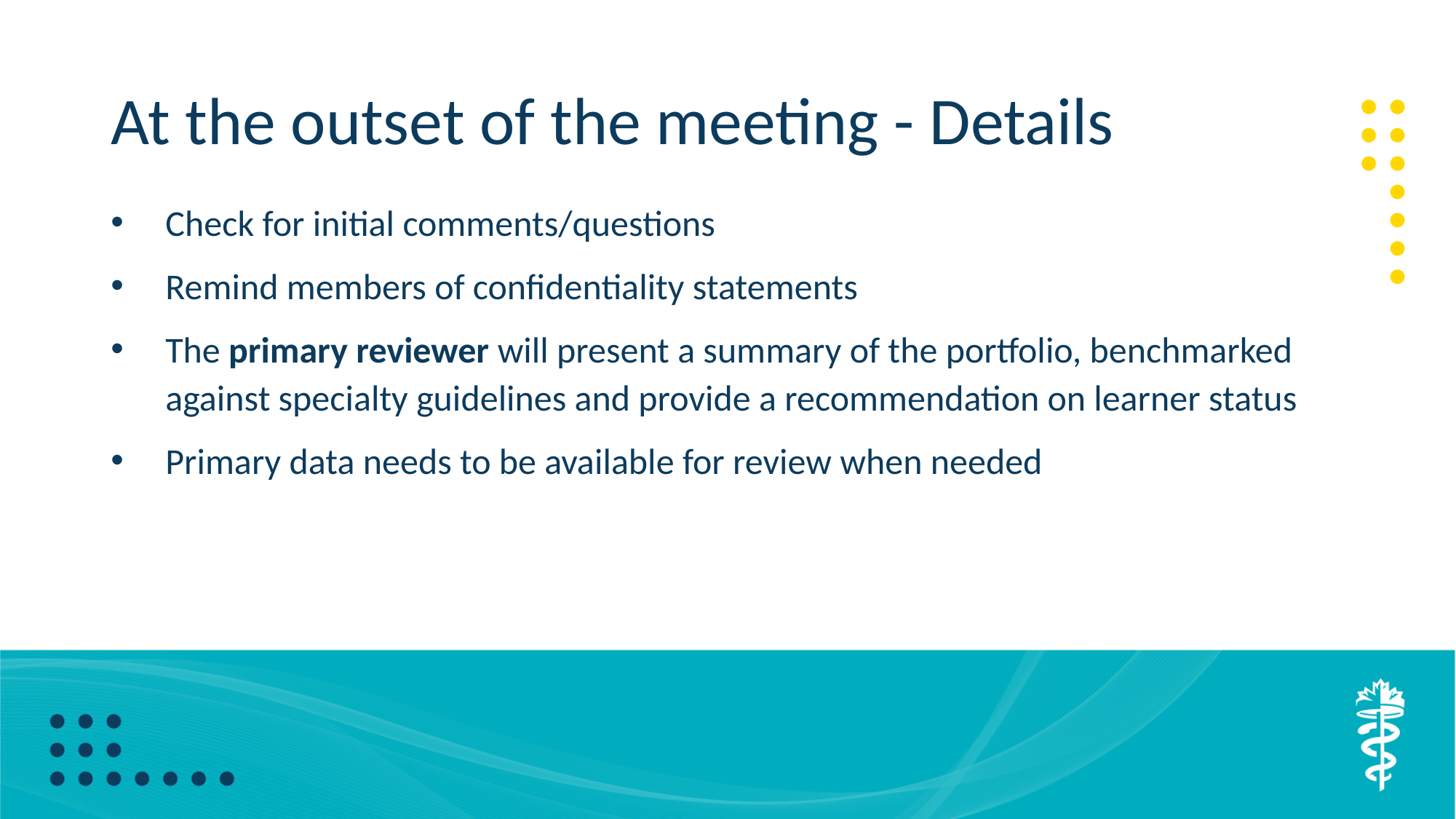

# At the outset of the meeting - Details
Check for initial comments/questions
Remind members of confidentiality statements
The primary reviewer will present a summary of the portfolio, benchmarked against specialty guidelines and provide a recommendation on learner status
Primary data needs to be available for review when needed